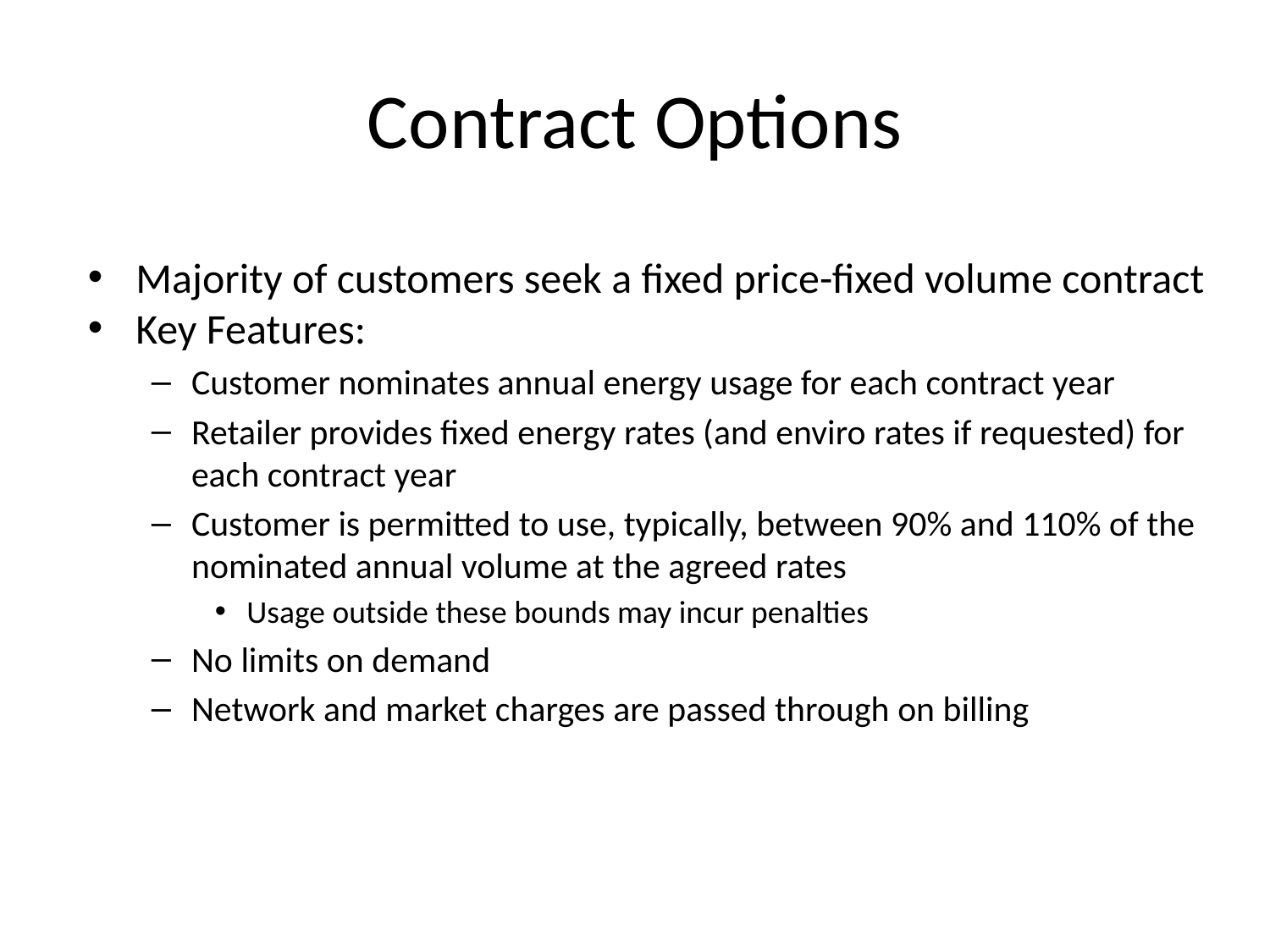

# Contract Options
Majority of customers seek a fixed price-fixed volume contract
Key Features:
Customer nominates annual energy usage for each contract year
Retailer provides fixed energy rates (and enviro rates if requested) for each contract year
Customer is permitted to use, typically, between 90% and 110% of the nominated annual volume at the agreed rates
Usage outside these bounds may incur penalties
No limits on demand
Network and market charges are passed through on billing